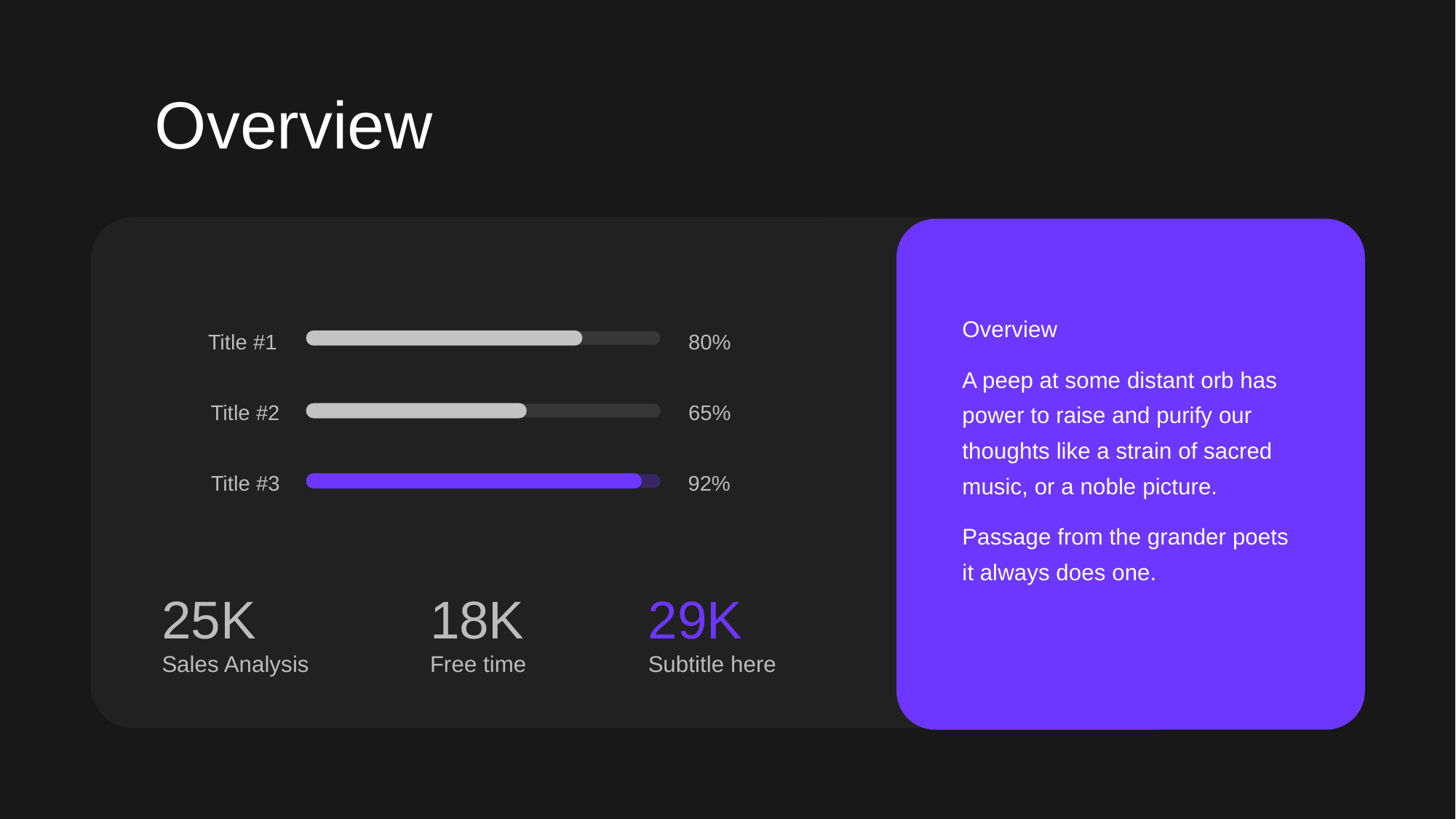

# Overview

Overview
A peep at some distant orb has power to raise and purify our thoughts like a strain of sacred music, or a noble picture.
Passage from the grander poets it always does one.

Title #1
80%
Title #2
65%
Title #3
92%
25K
Sales Analysis
18K
Free time
29K
Subtitle here